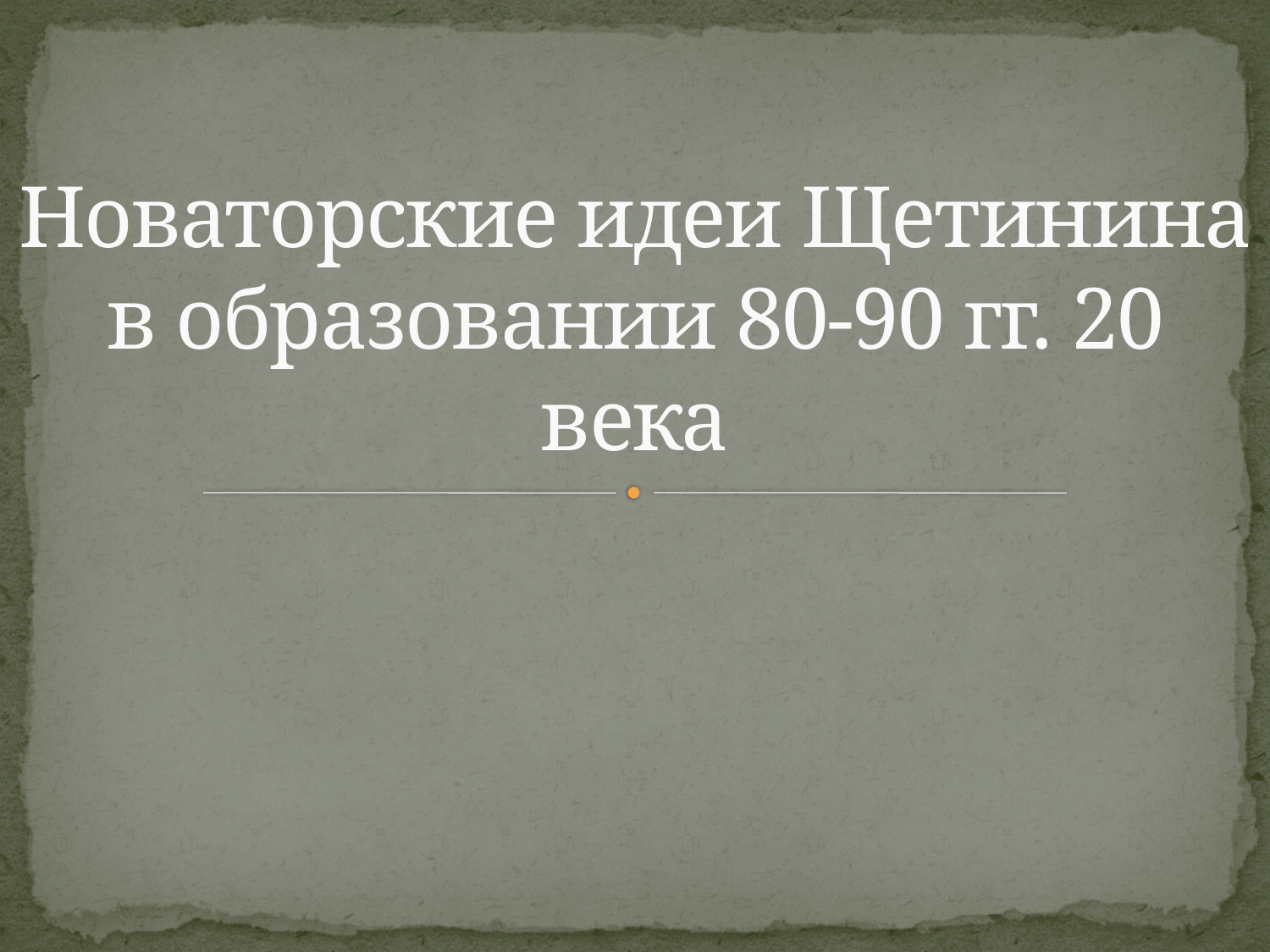

# Новаторские идеи Щетинина в образовании 80-90 гг. 20 века